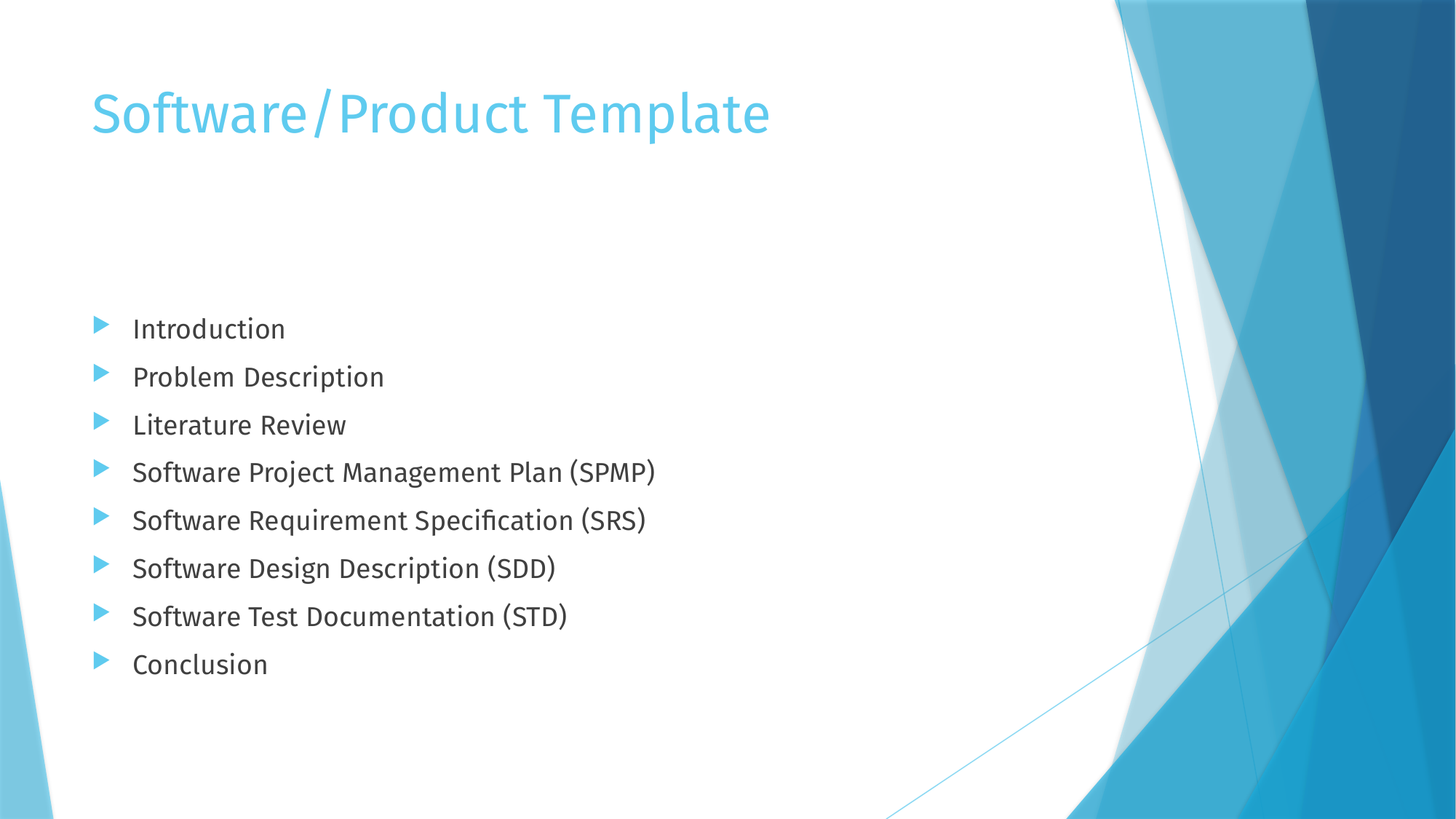

# Software/Product Template

Introduction
Problem Description
Literature Review
Software Project Management Plan (SPMP)
Software Requirement Specification (SRS)
Software Design Description (SDD)
Software Test Documentation (STD)
Conclusion